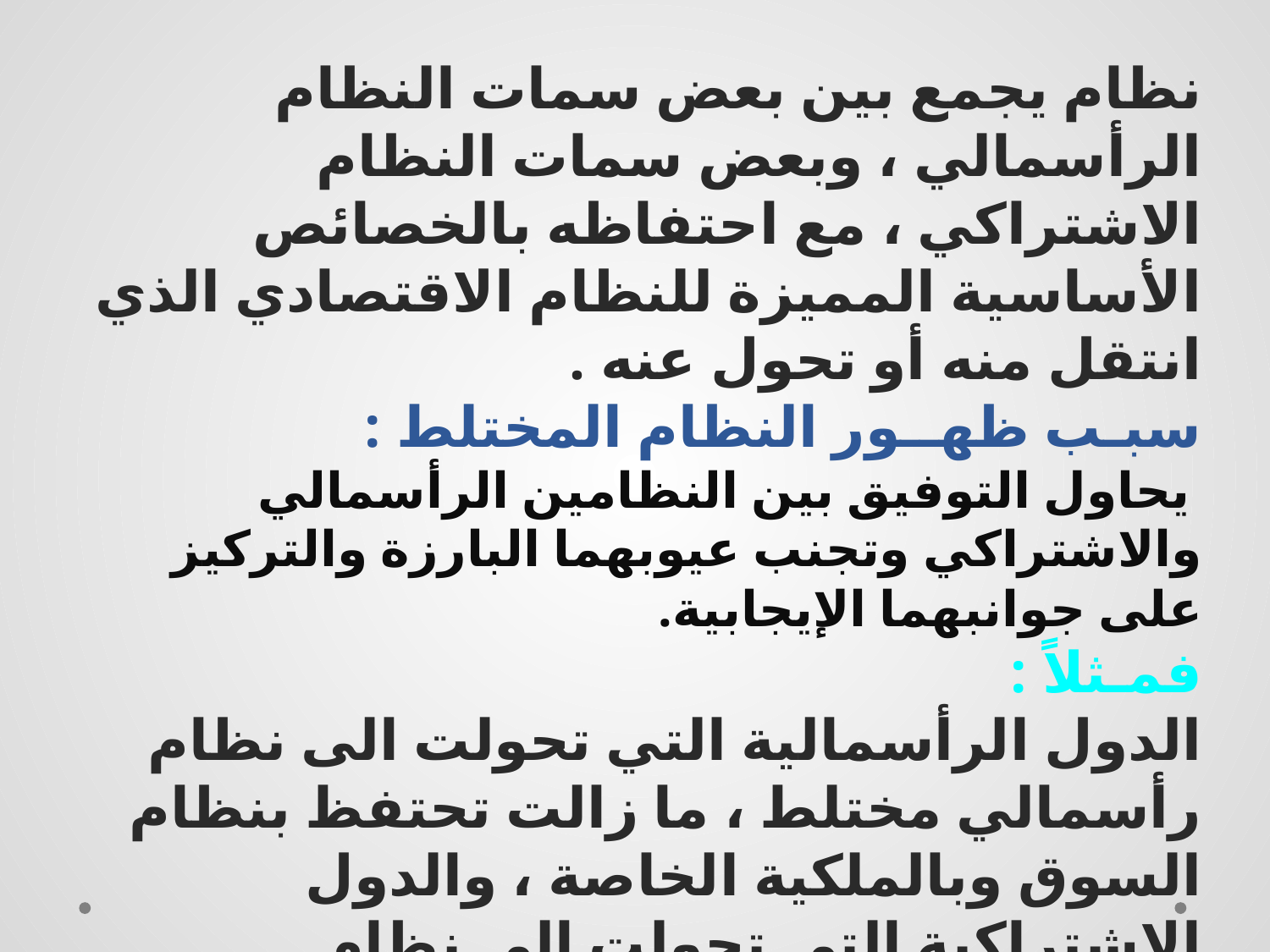

نظام يجمع بين بعض سمات النظام الرأسمالي ، وبعض سمات النظام الاشتراكي ، مع احتفاظه بالخصائص الأساسية المميزة للنظام الاقتصادي الذي انتقل منه أو تحول عنه .
سبـب ظهــور النظام المختلط :
 يحاول التوفيق بين النظامين الرأسمالي والاشتراكي وتجنب عيوبهما البارزة والتركيز على جوانبهما الإيجابية.
فمـثلاً :
الدول الرأسمالية التي تحولت الى نظام رأسمالي مختلط ، ما زالت تحتفظ بنظام السوق وبالملكية الخاصة ، والدول الاشتراكية التي تحولت الى نظام اشتراكي مختلط احتفظت بملكية الدولة لوسائل الانتاج إلا في حدود ضيقة جداً . الهدف من التحول الى النظام المختلط  ، محافظة على النظام الاقتصادي القائم .